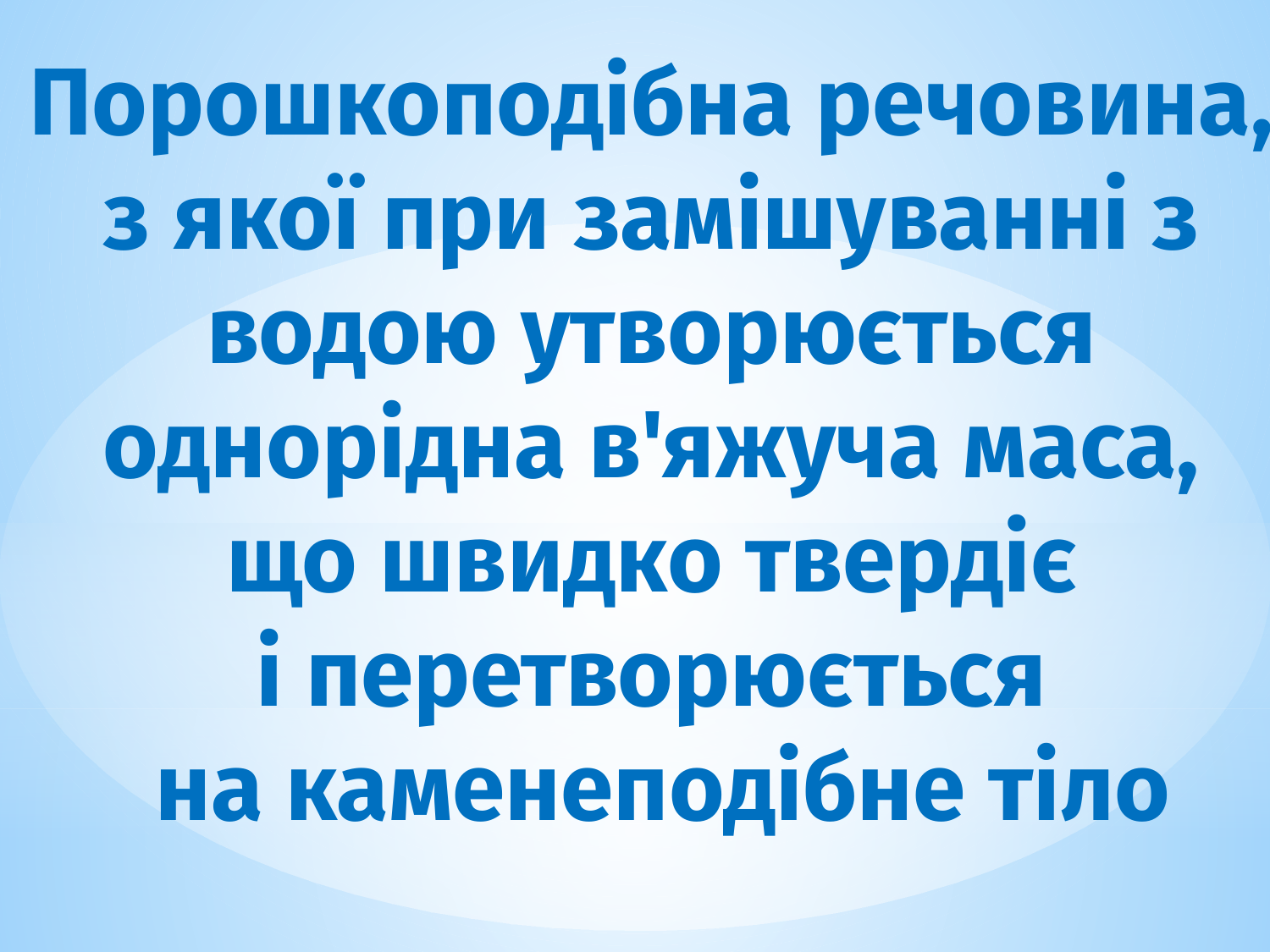

Порошкоподібна речовина,
з якої при замішуванні з
водою утворюється
однорідна в'яжуча маса,
що швидко твердіє
і перетворюється
на каменеподібне тіло